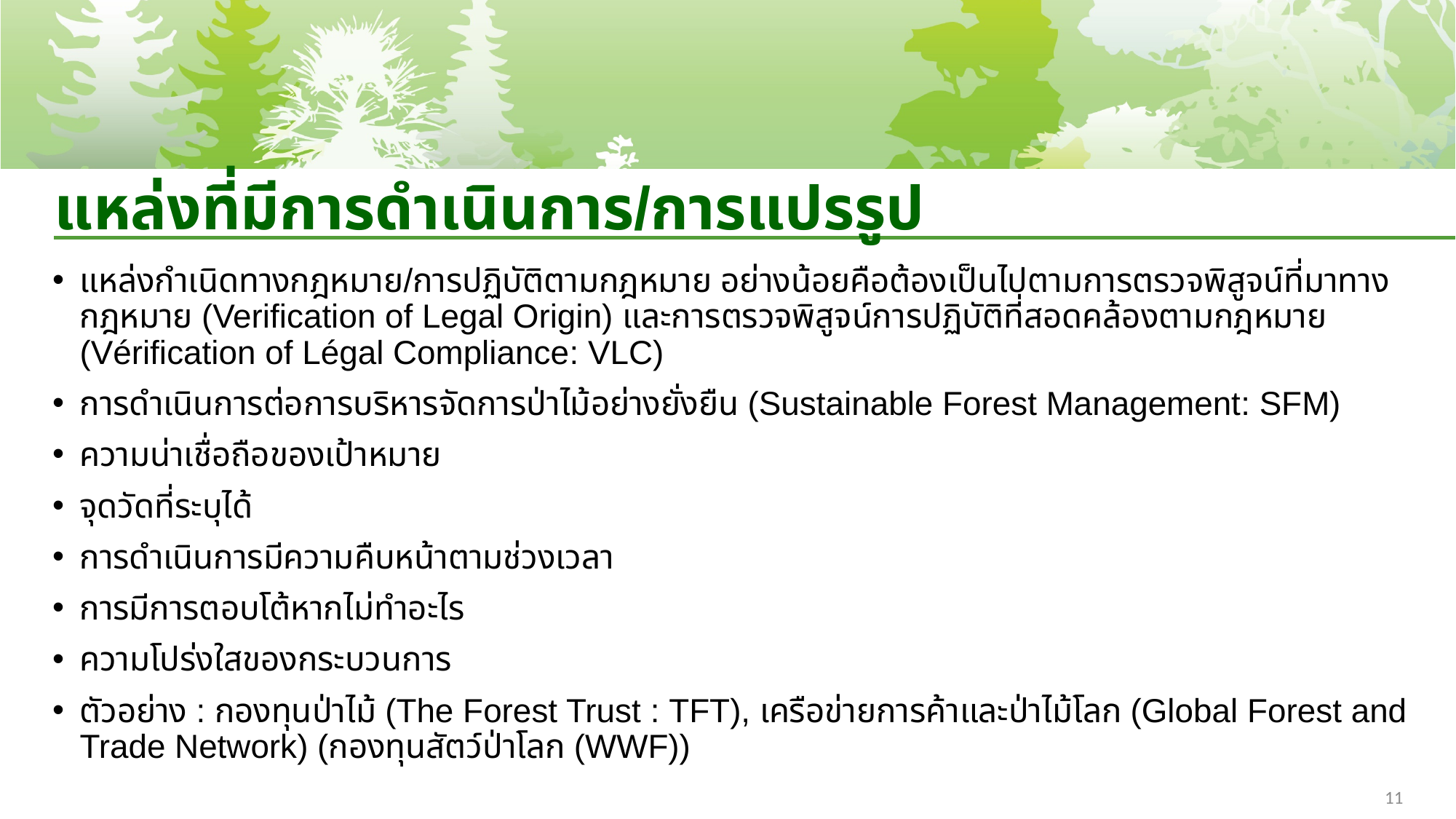

# แหล่งที่มีการดำเนินการ/การแปรรูป
แหล่งกำเนิดทางกฎหมาย/การปฏิบัติตามกฎหมาย อย่างน้อยคือต้องเป็นไปตามการตรวจพิสูจน์ที่มาทางกฎหมาย (Verification of Legal Origin) และการตรวจพิสูจน์การปฏิบัติที่สอดคล้องตามกฎหมาย (Vérification of Légal Compliance: VLC)
การดำเนินการต่อการบริหารจัดการป่าไม้อย่างยั่งยืน (Sustainable Forest Management: SFM)
ความน่าเชื่อถือของเป้าหมาย
จุดวัดที่ระบุได้
การดำเนินการมีความคืบหน้าตามช่วงเวลา
การมีการตอบโต้หากไม่ทำอะไร
ความโปร่งใสของกระบวนการ
ตัวอย่าง : กองทุนป่าไม้ (The Forest Trust : TFT), เครือข่ายการค้าและป่าไม้โลก (Global Forest and Trade Network) (กองทุนสัตว์ป่าโลก (WWF))
11